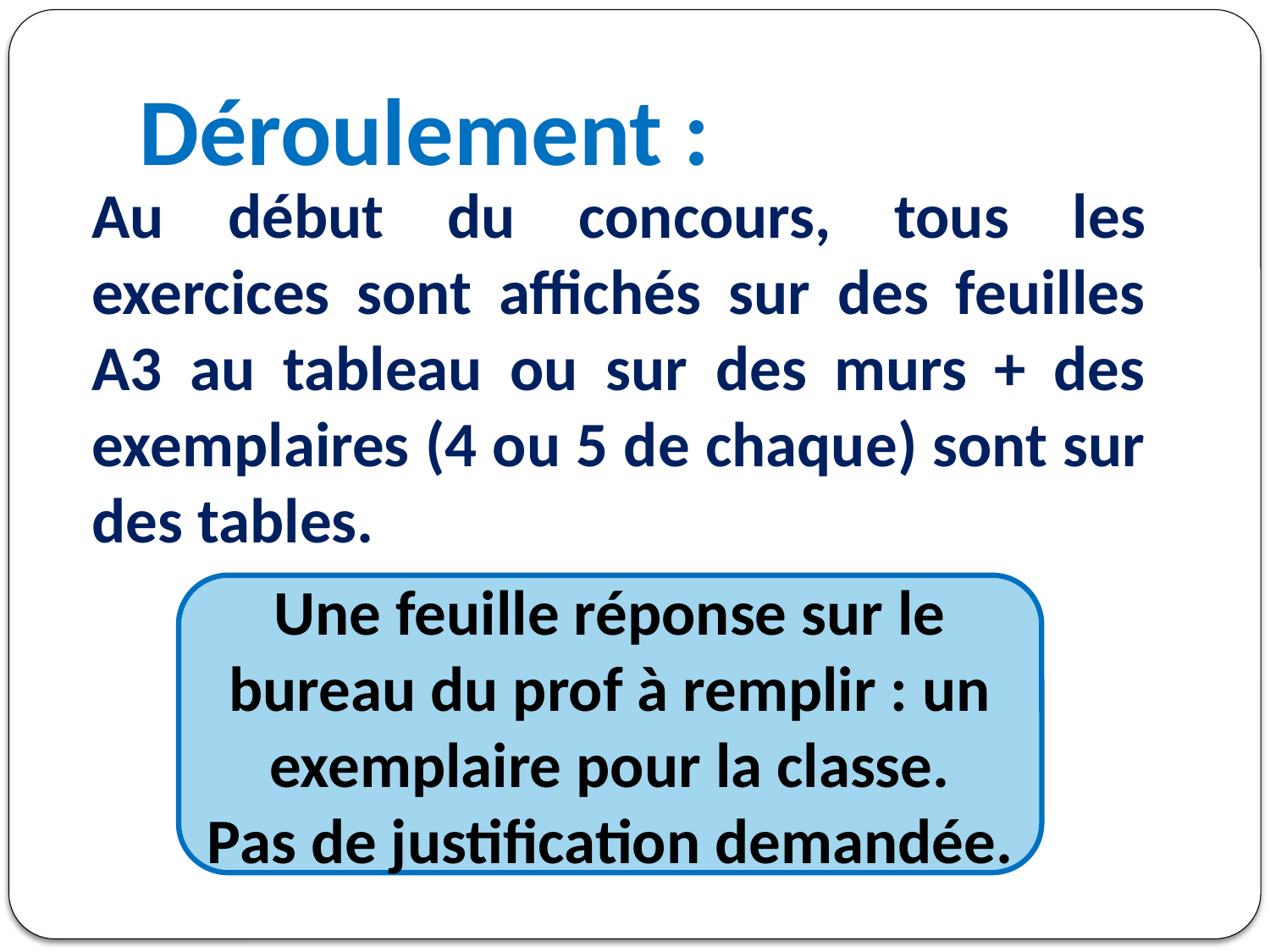

# Déroulement :
Au début du concours, tous les exercices sont affichés sur des feuilles A3 au tableau ou sur des murs + des exemplaires (4 ou 5 de chaque) sont sur des tables.
Une feuille réponse sur le bureau du prof à remplir : un exemplaire pour la classe.
Pas de justification demandée.